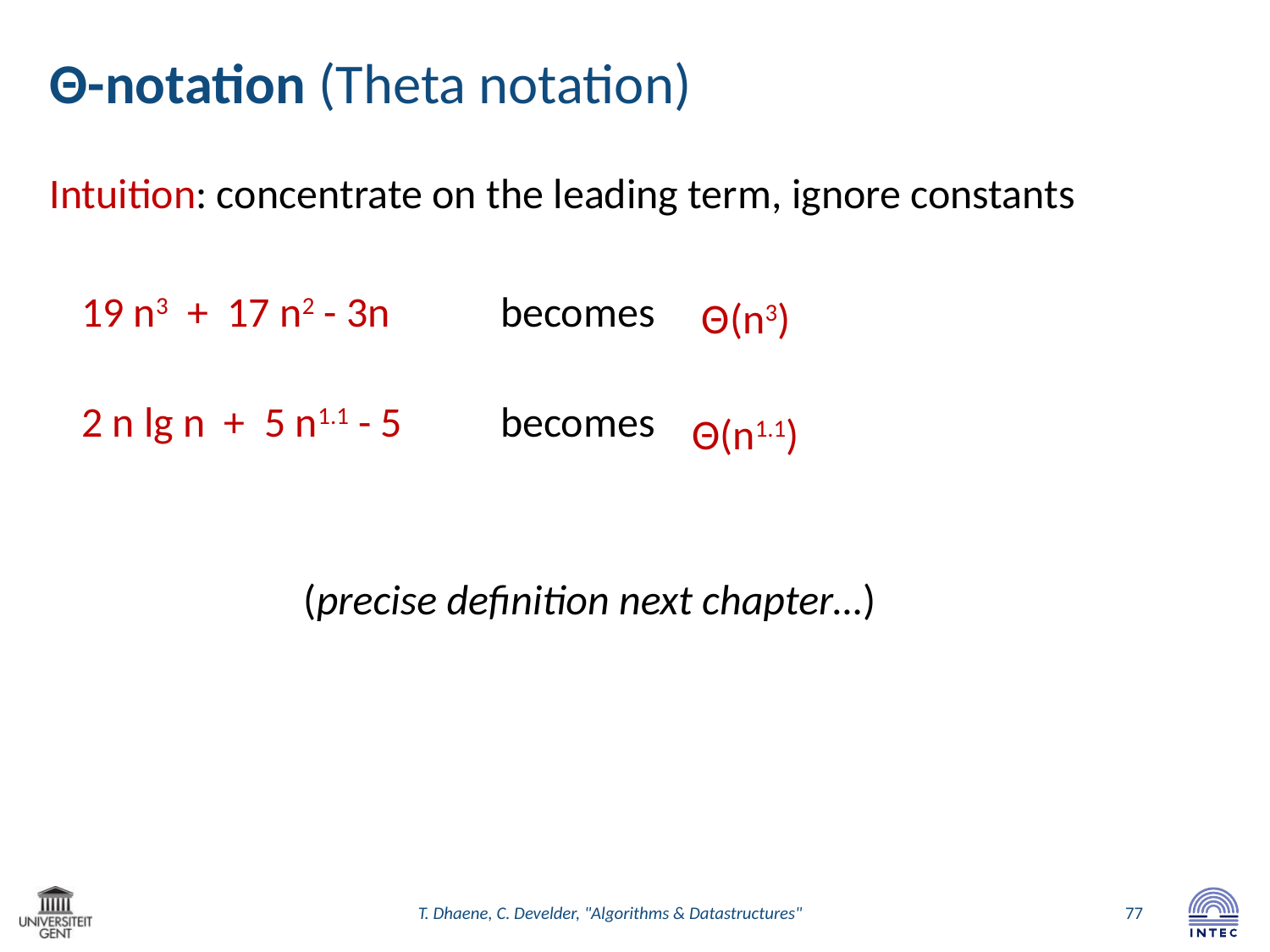

# Θ-notation (Theta notation)
Intuition: concentrate on the leading term, ignore constants

	19 n3  +  17 n2 - 3n 	    becomes
	2 n lg n  +  5 n1.1 - 5  	    becomes

		          (precise definition next chapter…)

Θ(n3)
Θ(n1.1)
T. Dhaene, C. Develder, "Algorithms & Datastructures"
77